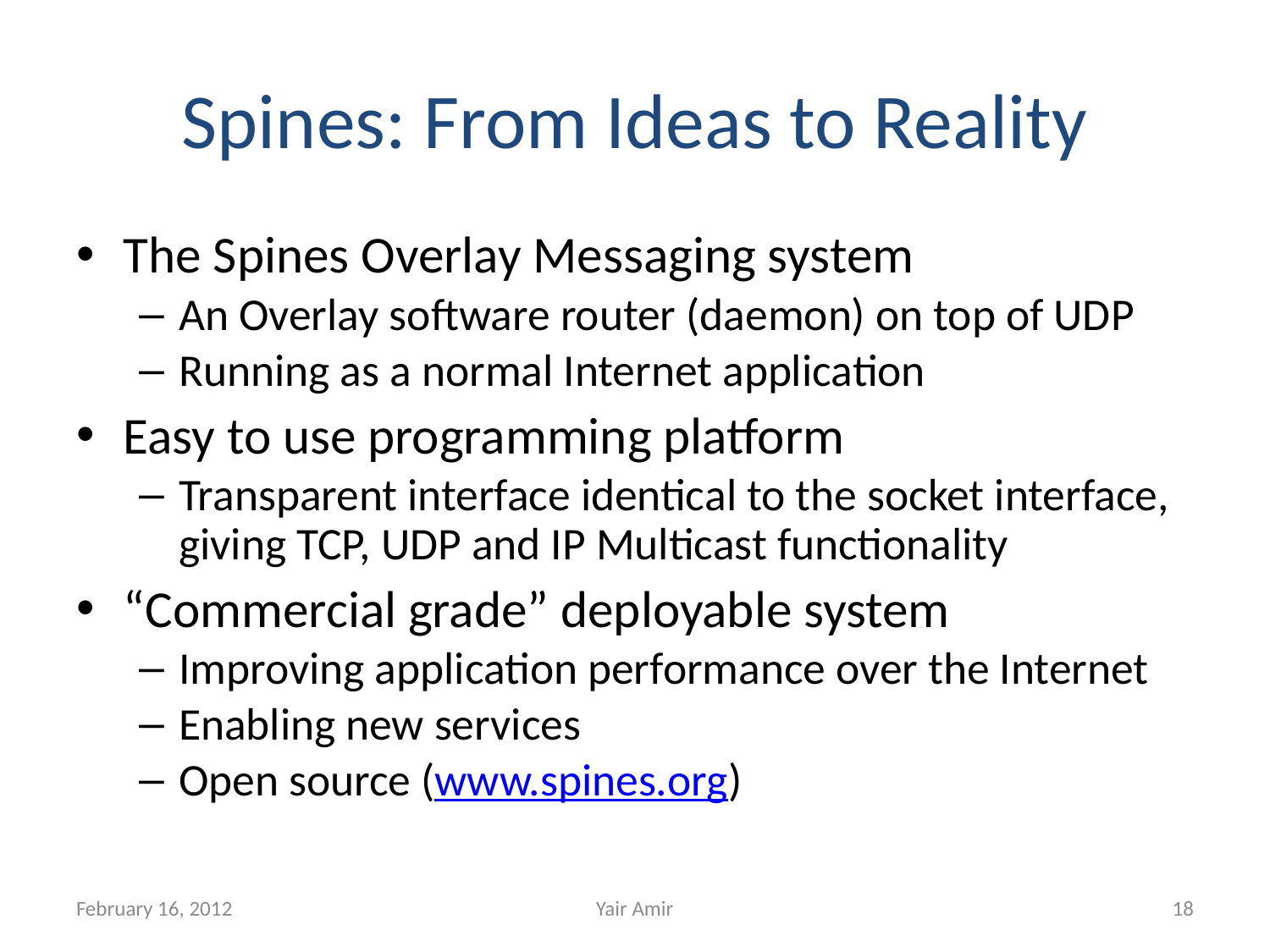

# Spines: From Ideas to Reality
The Spines Overlay Messaging system
An Overlay software router (daemon) on top of UDP
Running as a normal Internet application
Easy to use programming platform
Transparent interface identical to the socket interface, giving TCP, UDP and IP Multicast functionality
“Commercial grade” deployable system
Improving application performance over the Internet
Enabling new services
Open source (www.spines.org)

February 16, 2012
Yair Amir
18